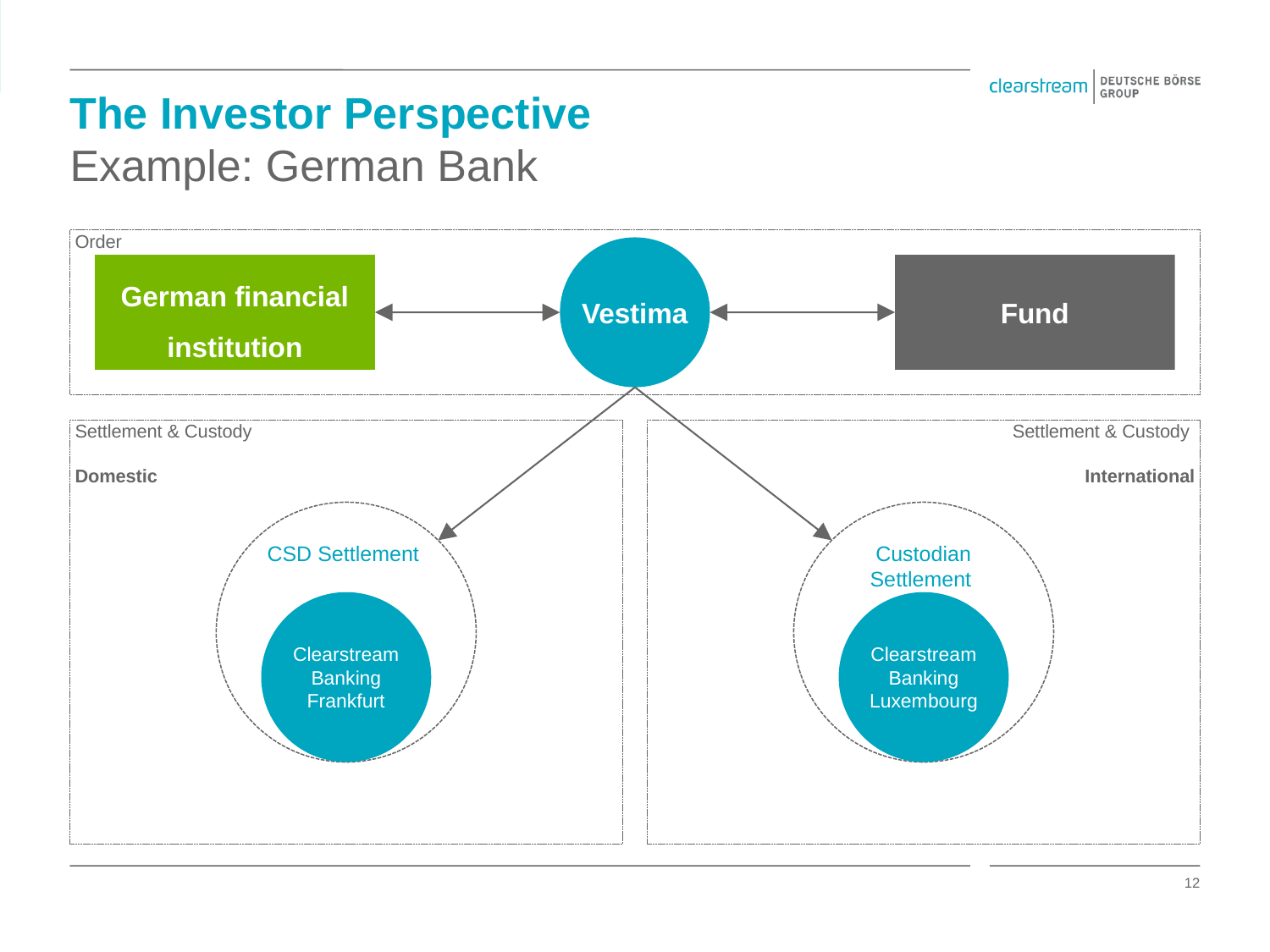

# The Investor Perspective Example: German Bank
Order
Vestima
German financial institution
Fund
Settlement & Custody

Domestic
Settlement & Custody

International
CSD Settlement
Custodian Settlement
Clearstream Banking Frankfurt
Clearstream Banking Luxembourg
12